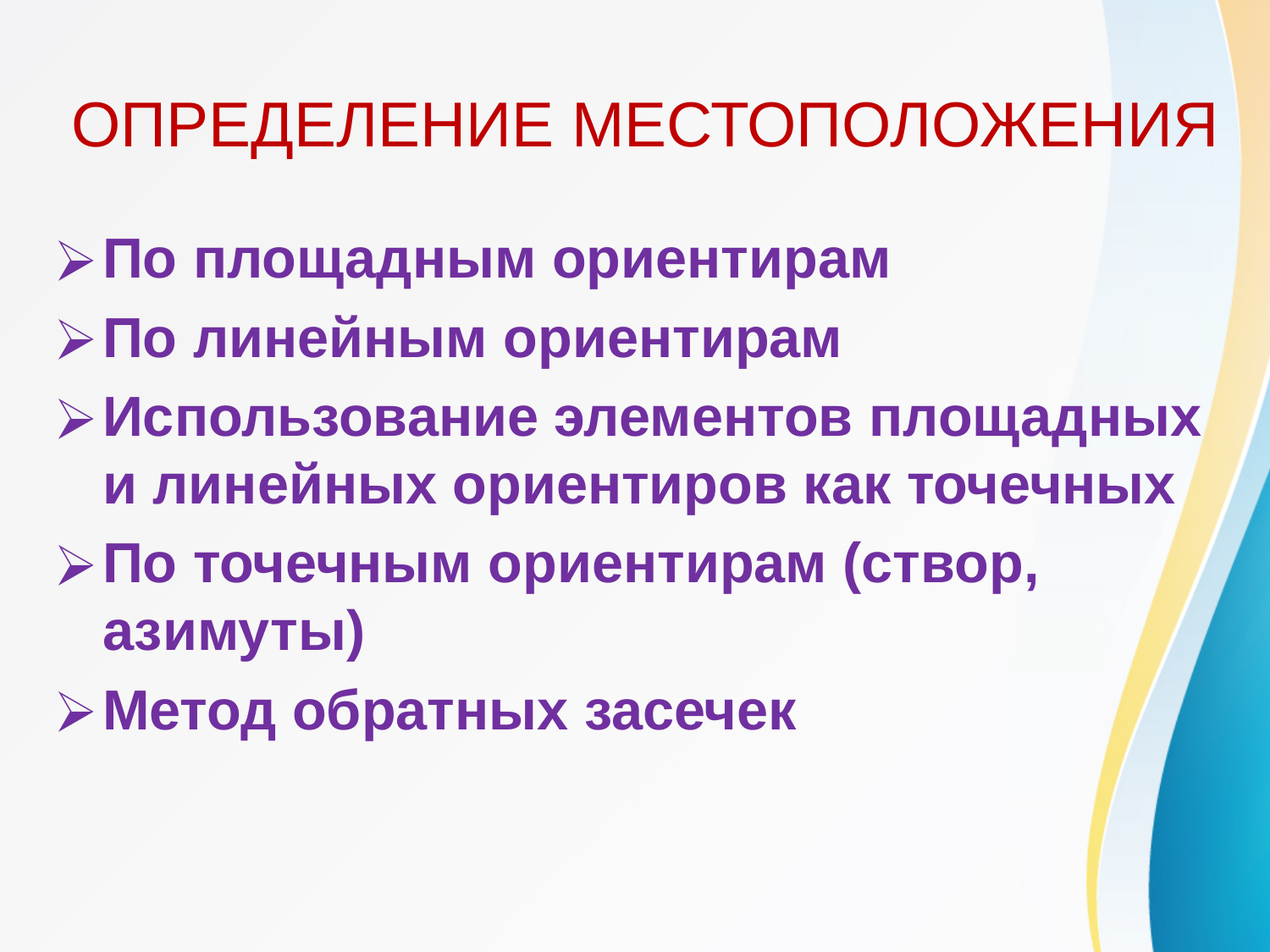

# ОПРЕДЕЛЕНИЕ МЕСТОПОЛОЖЕНИЯ
По площадным ориентирам
По линейным ориентирам
Использование элементов площадных и линейных ориентиров как точечных
По точечным ориентирам (створ, азимуты)
Метод обратных засечек